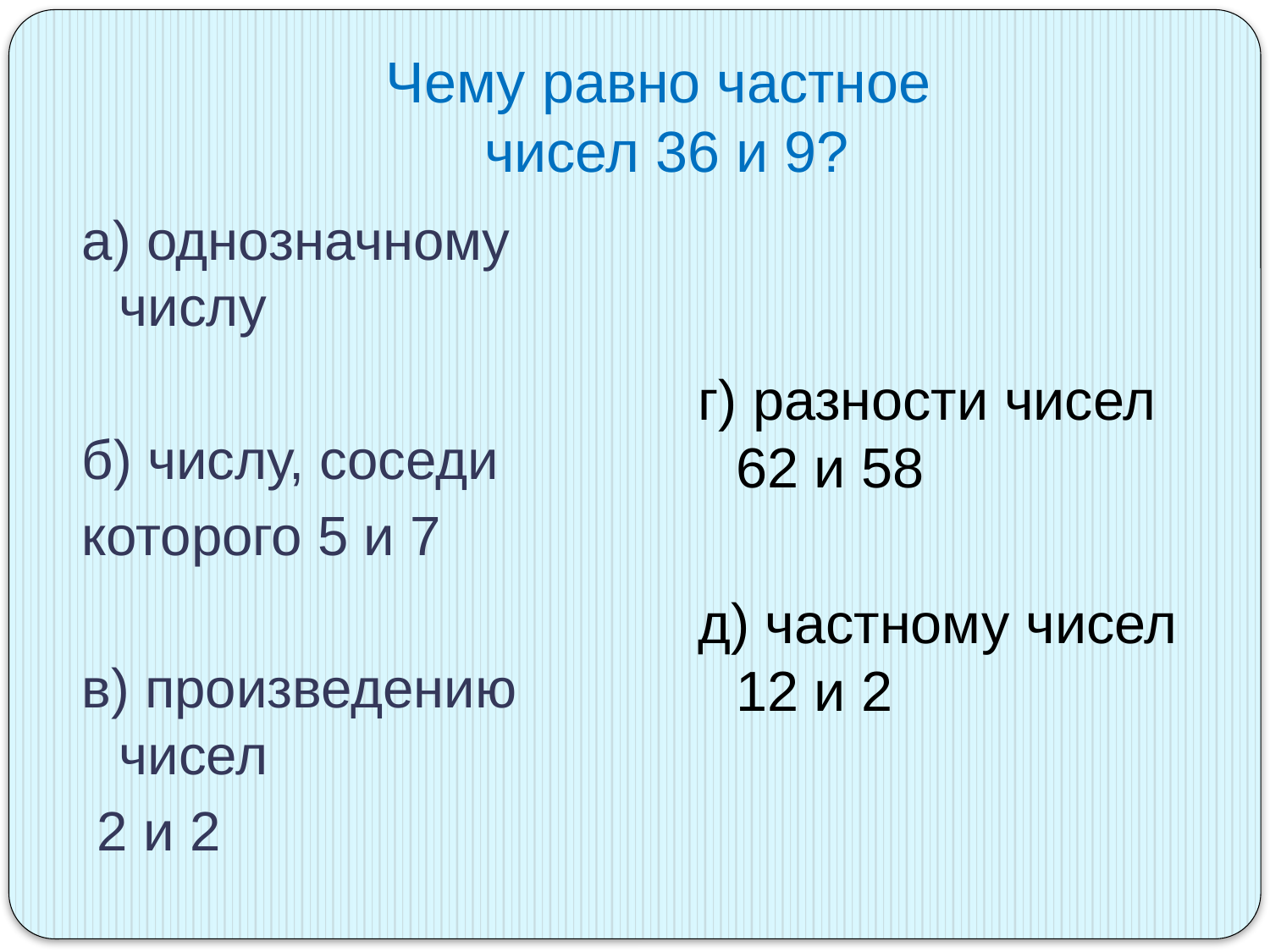

# Чему равно частное чисел 36 и 9?
а) однозначному числу

б) числу, соседи
которого 5 и 7

в) произведению чисел
 2 и 2

г) разности чисел 62 и 58

д) частному чисел 12 и 2